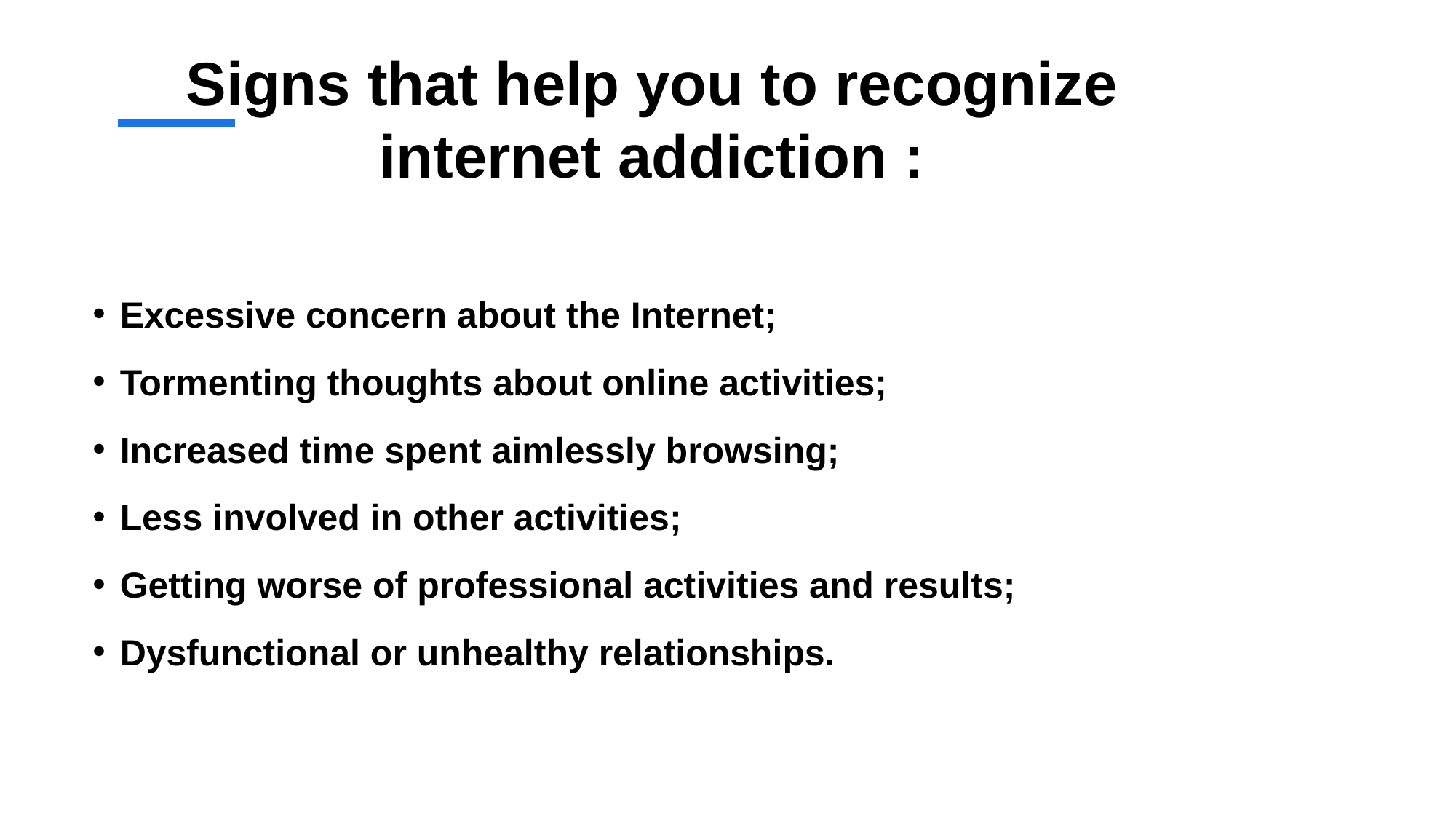

# Signs that help you to recognize internet addiction :
Excessive concern about the Internet;
Tormenting thoughts about online activities;
Increased time spent aimlessly browsing;
Less involved in other activities;
Getting worse of professional activities and results;
Dysfunctional or unhealthy relationships.